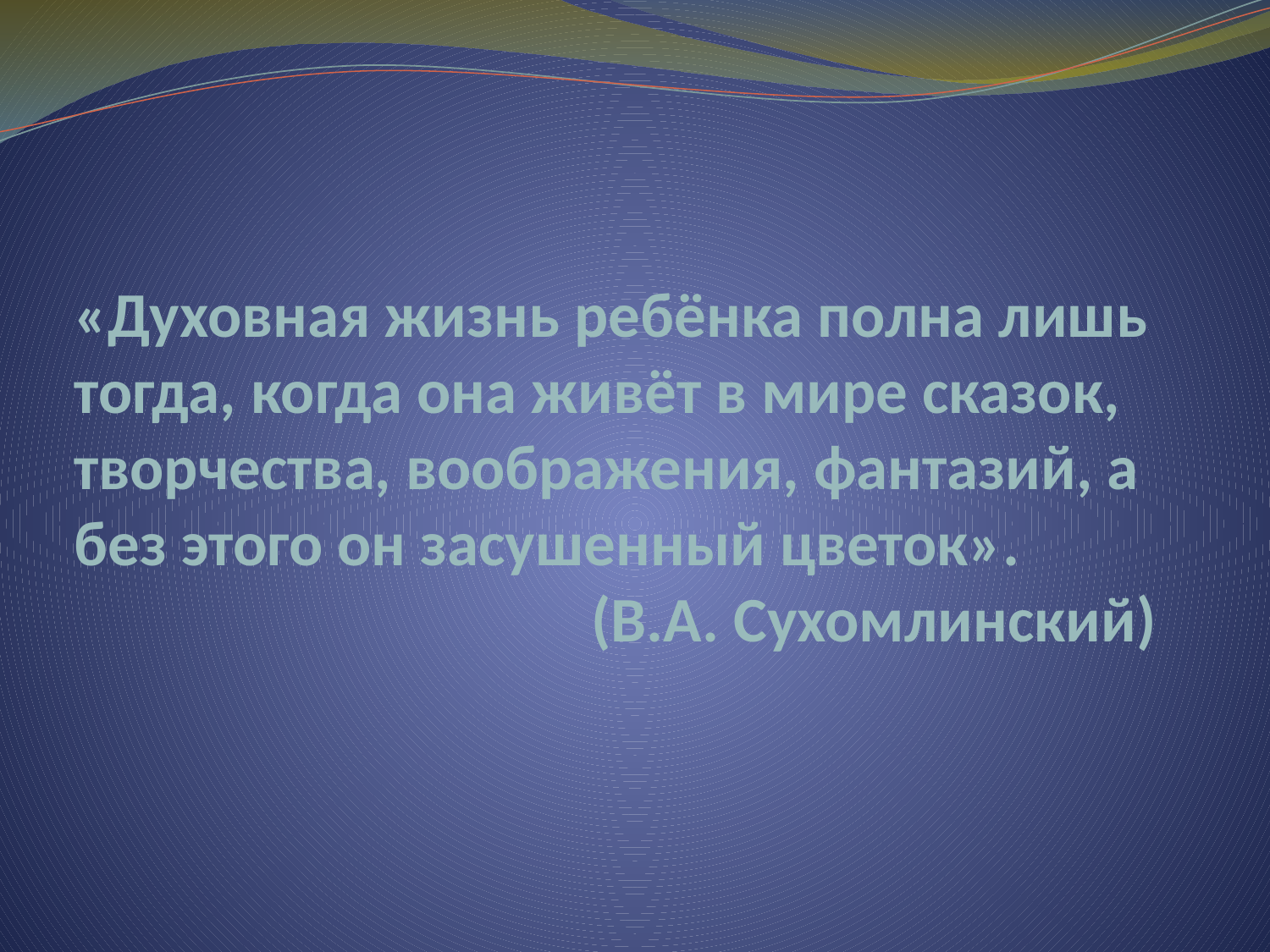

# «Духовная жизнь ребёнка полна лишь тогда, когда она живёт в мире сказок, творчества, воображения, фантазий, а без этого он засушенный цветок». (В.А. Сухомлинский)